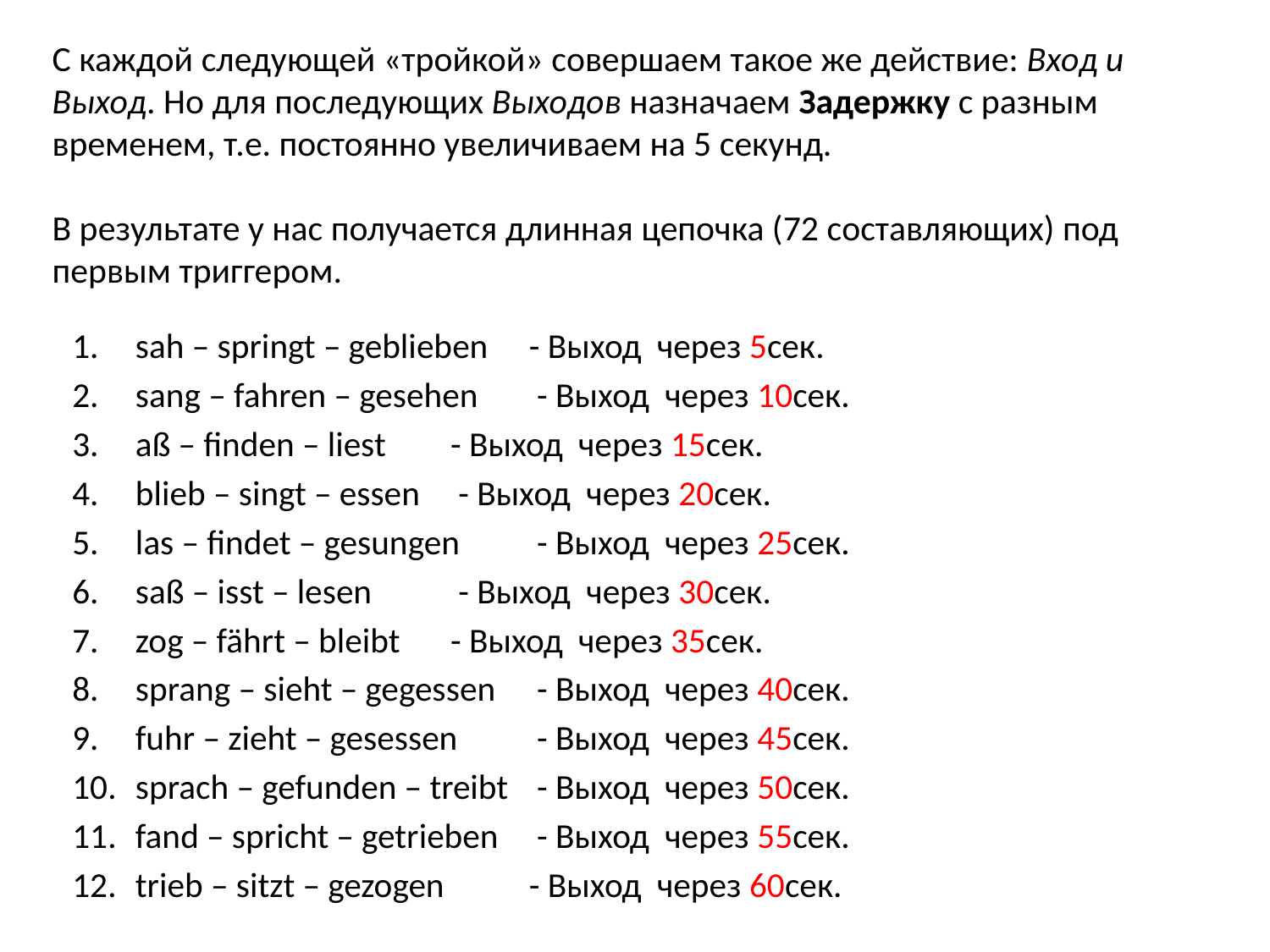

С каждой следующей «тройкой» совершаем такое же действие: Вход и Выход. Но для последующих Выходов назначаем Задержку с разным временем, т.е. постоянно увеличиваем на 5 секунд.

В результате у нас получается длинная цепочка (72 составляющих) под первым триггером.
sah – springt – geblieben  	- Выход  через 5сек.
sang – fahren – gesehen	 - Выход  через 10сек.
aß – finden – liest 		- Выход  через 15сек.
blieb – singt – essen	 - Выход  через 20сек.
las – findet – gesungen	 - Выход  через 25сек.
saß – isst – lesen		 - Выход  через 30сек.
zog – fährt – bleibt 		- Выход  через 35сек.
sprang – sieht – gegessen	 - Выход  через 40сек.
fuhr – zieht – gesessen	 - Выход  через 45сек.
sprach – gefunden – treibt	 - Выход  через 50сек.
fand – spricht – getrieben	 - Выход  через 55сек.
trieb – sitzt – gezogen 	- Выход  через 60сек.